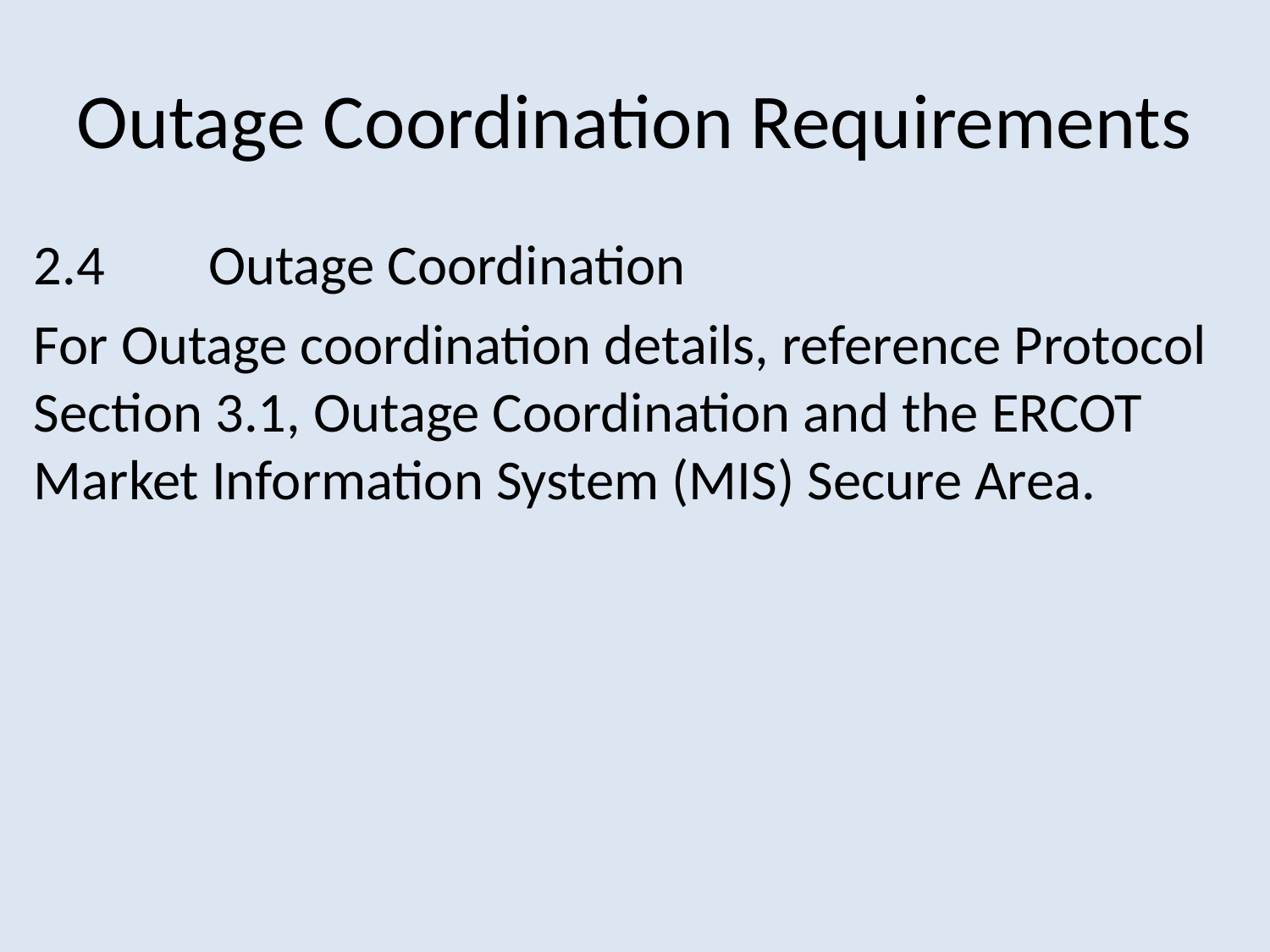

# Outage Coordination Requirements
2.4	Outage Coordination
For Outage coordination details, reference Protocol Section 3.1, Outage Coordination and the ERCOT Market Information System (MIS) Secure Area.